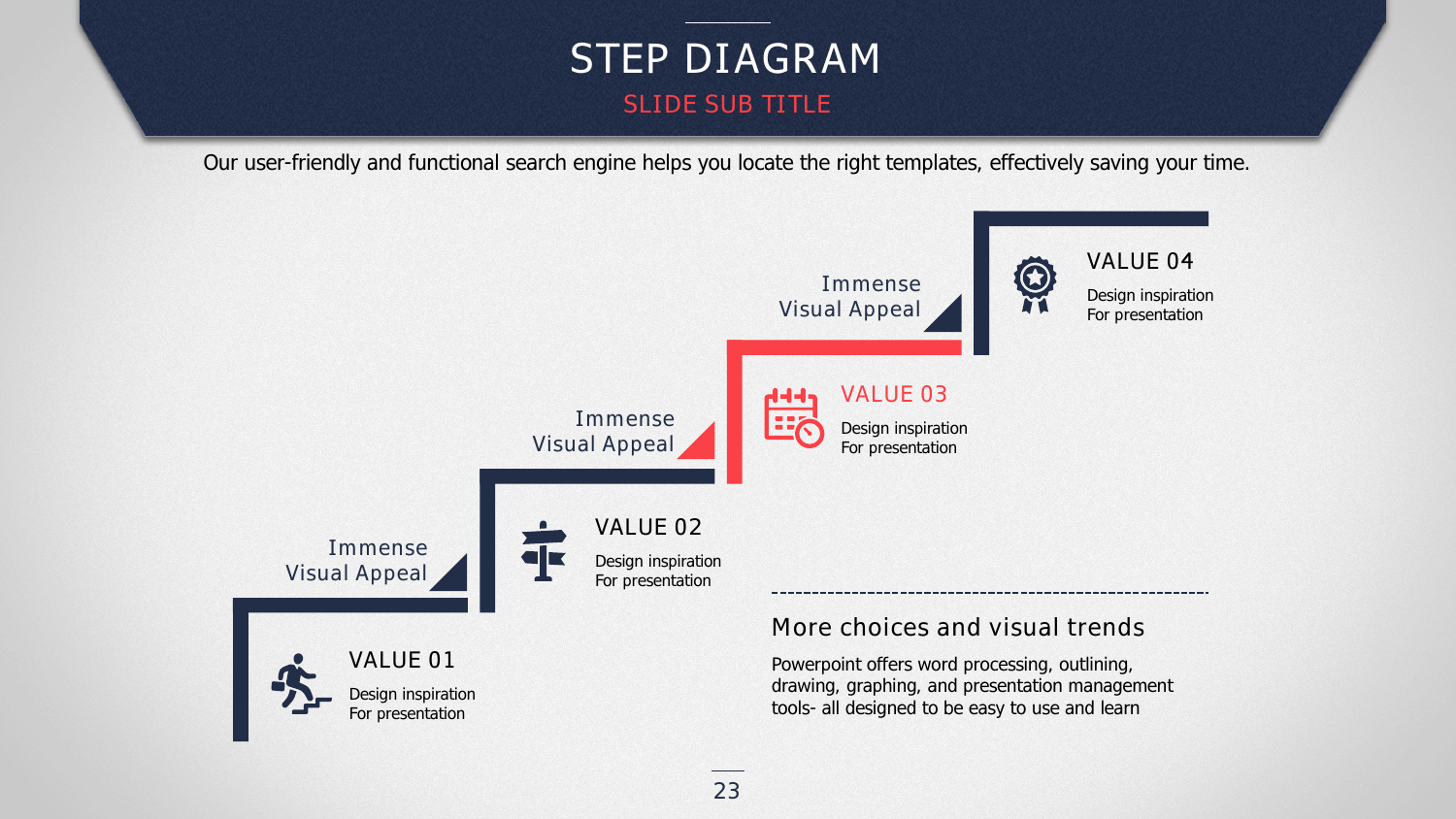

STEP DIAGRAM
SLIDE SUB TITLE
Our user-friendly and functional search engine helps you locate the right templates, effectively saving your time.

VALUE 04
Design inspiration For presentation

Immense Visual Appeal

VALUE 03
Design inspiration For presentation

Immense Visual Appeal

VALUE 02
Design inspiration For presentation

Immense Visual Appeal

More choices and visual trends
Powerpoint offers word processing, outlining, drawing, graphing, and presentation management tools- all designed to be easy to use and learn

VALUE 01
Design inspiration For presentation

23